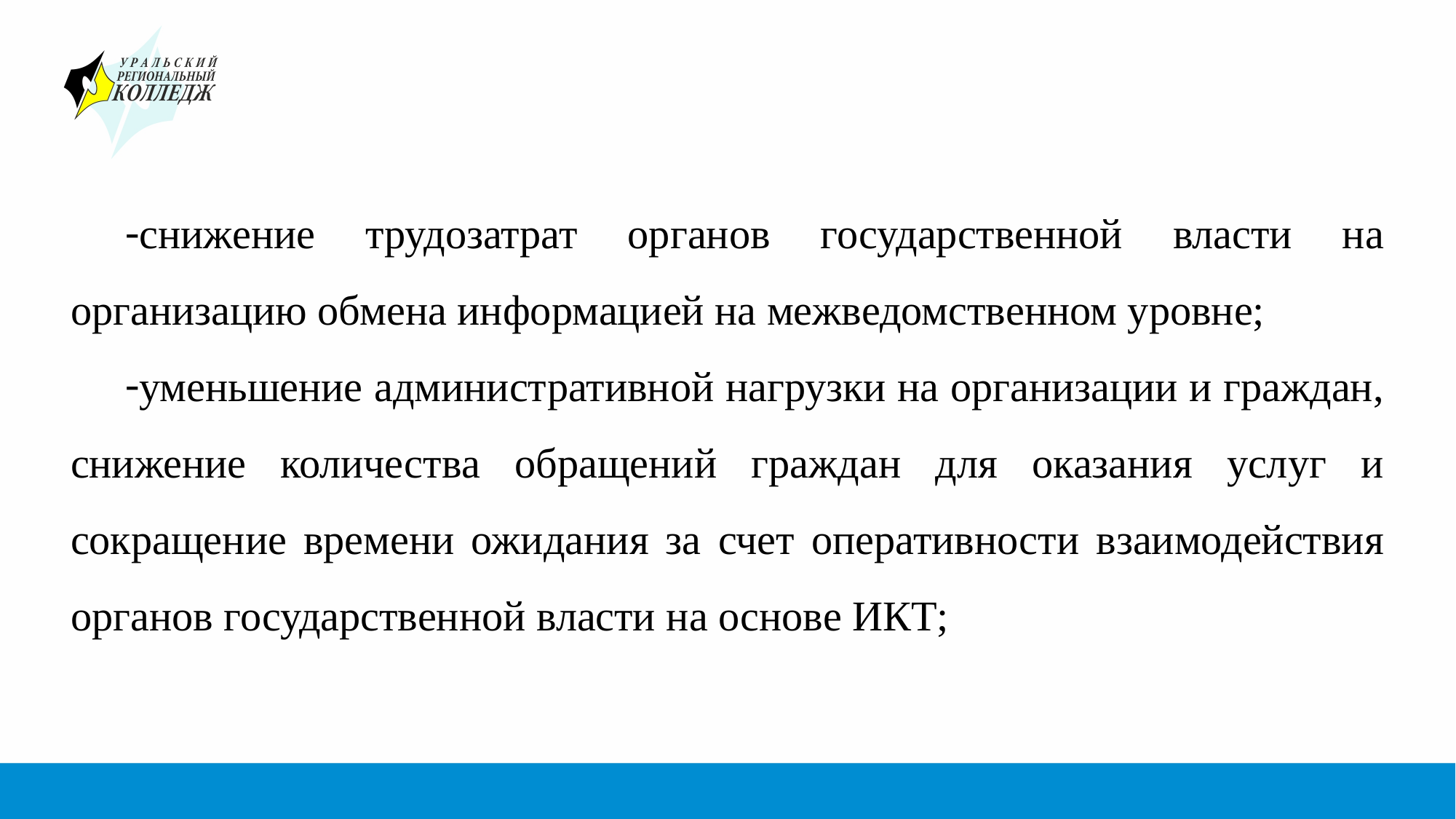

#
снижение трудозатрат органов государственной власти на организацию обмена информацией на межведомственном уровне;
уменьшение административной нагрузки на организации и граждан, снижение количества обращений граждан для оказания услуг и сокращение времени ожидания за счет оперативности взаимодействия органов государственной власти на основе ИКТ;